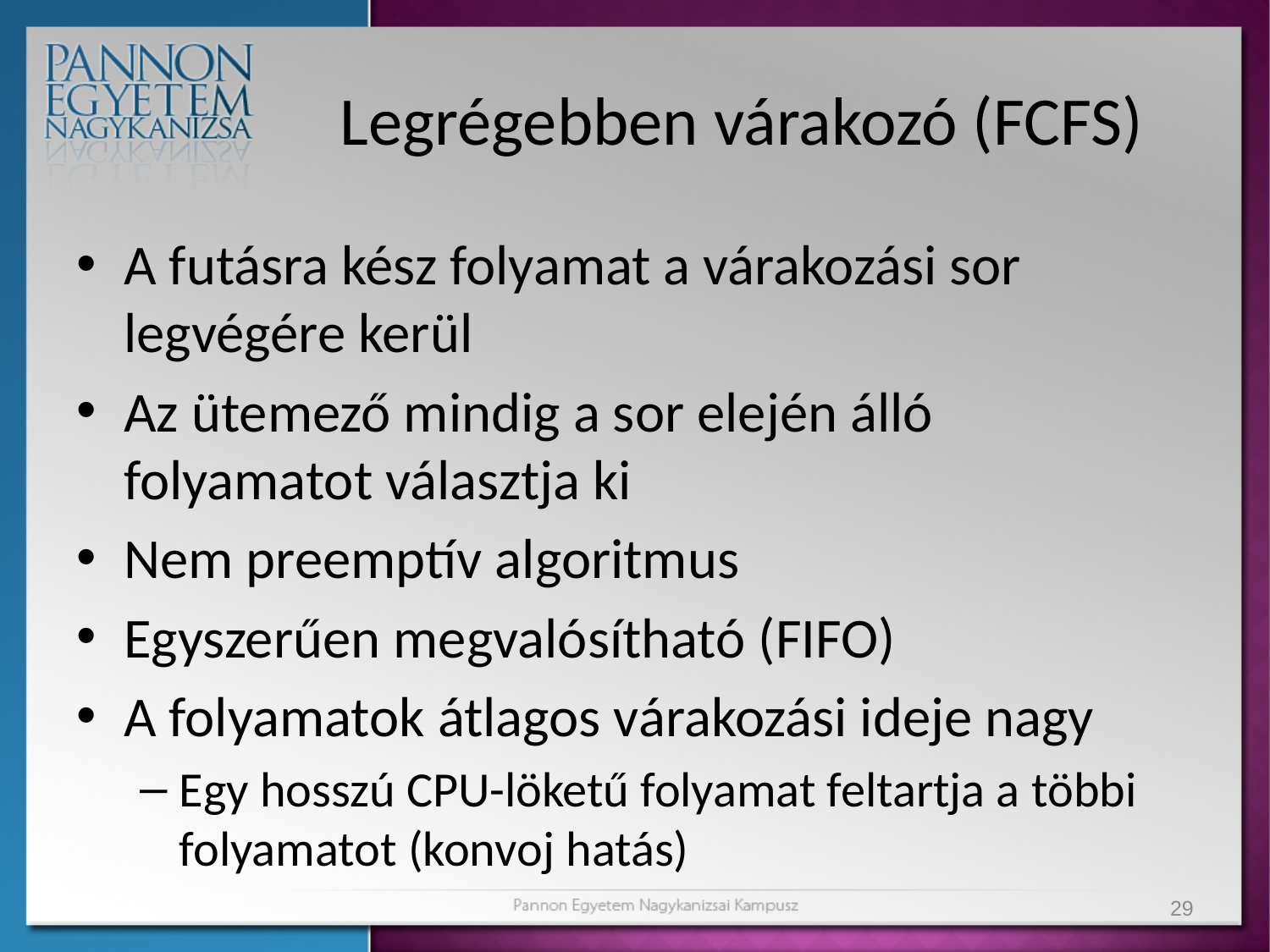

# Legrégebben várakozó (FCFS)
A futásra kész folyamat a várakozási sor legvégére kerül
Az ütemező mindig a sor elején álló folyamatot választja ki
Nem preemptív algoritmus
Egyszerűen megvalósítható (FIFO)
A folyamatok átlagos várakozási ideje nagy
Egy hosszú CPU-löketű folyamat feltartja a többi folyamatot (konvoj hatás)
29